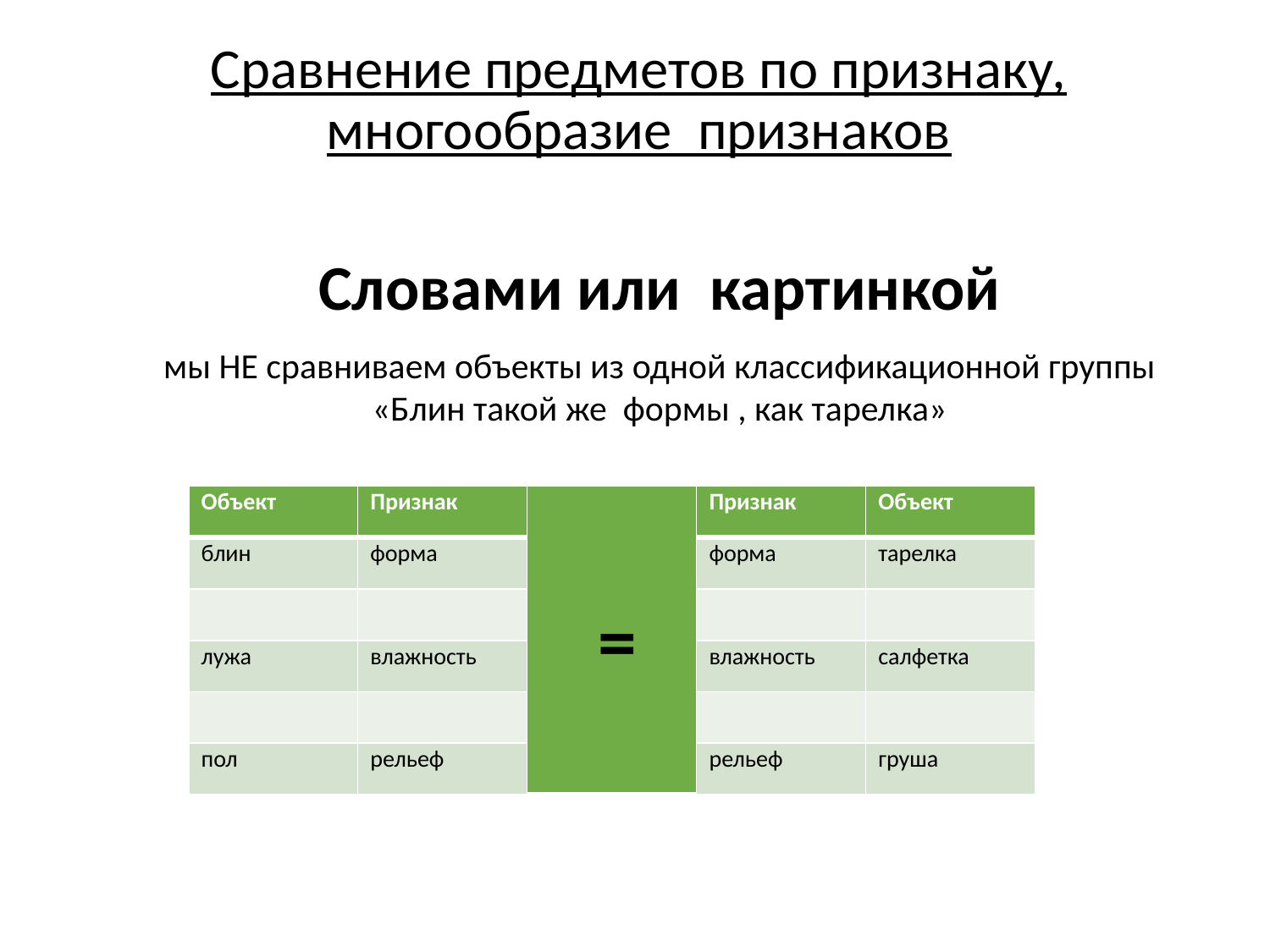

# Сравнение предметов по признаку, многообразие  признаков
Словами или  картинкой
мы НЕ сравниваем объекты из одной классификационной группы
«Блин такой же  формы , как тарелка»
| Объект | Признак |  | Признак | Объект |
| --- | --- | --- | --- | --- |
| блин | форма |  | форма | тарелка |
|  |  |  |  |  |
| лужа | влажность |  | влажность | салфетка |
|  |  |  |  |  |
| пол | рельеф |  | рельеф | груша |
=